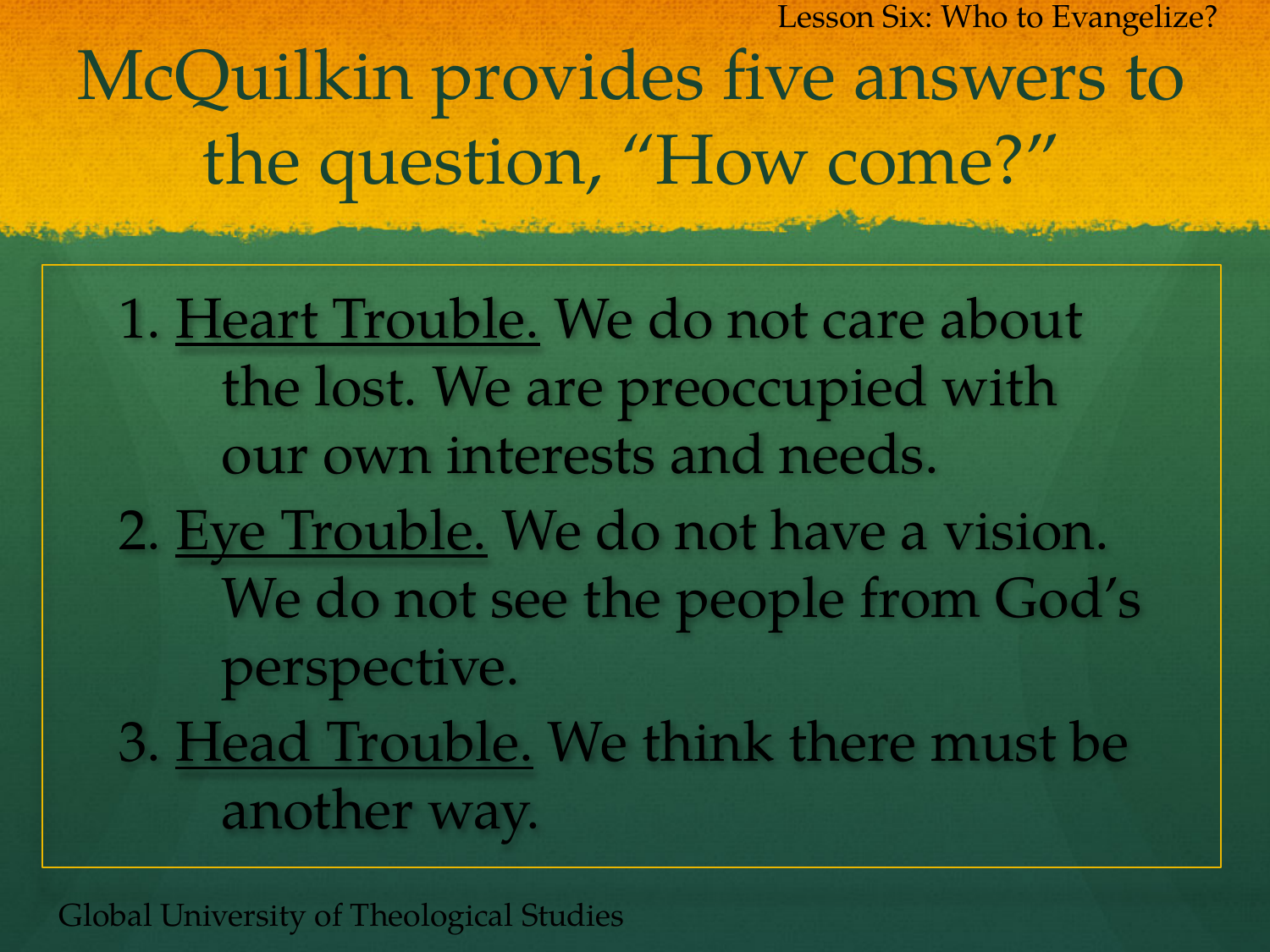

Lesson Six: Who to Evangelize?

# McQuilkin provides five answers to the question, “How come?”

1. Heart Trouble. We do not care about the lost. We are preoccupied with our own interests and needs.

2. Eye Trouble. We do not have a vision. We do not see the people from God’s perspective.
3. Head Trouble. We think there must be another way.

Global University of Theological Studies